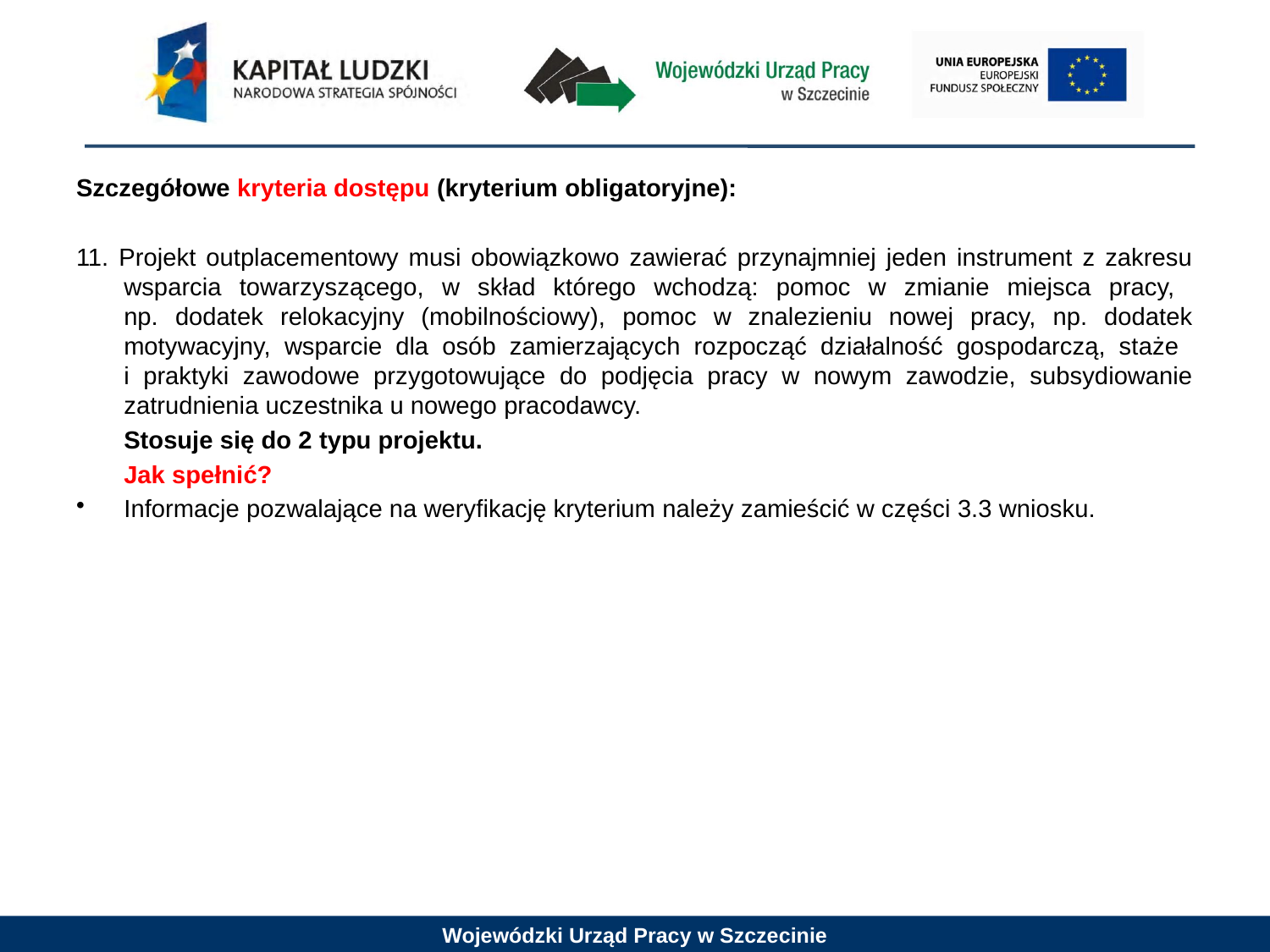

Szczegółowe kryteria dostępu (kryterium obligatoryjne):

11. Projekt outplacementowy musi obowiązkowo zawierać przynajmniej jeden instrument z zakresu wsparcia towarzyszącego, w skład którego wchodzą: pomoc w zmianie miejsca pracy,
np. dodatek relokacyjny (mobilnościowy), pomoc w znalezieniu nowej pracy, np. dodatek motywacyjny, wsparcie dla osób zamierzających rozpocząć działalność gospodarczą, staże
i praktyki zawodowe przygotowujące do podjęcia pracy w nowym zawodzie, subsydiowanie zatrudnienia uczestnika u nowego pracodawcy.
	Stosuje się do 2 typu projektu.
	Jak spełnić?
Informacje pozwalające na weryfikację kryterium należy zamieścić w części 3.3 wniosku.